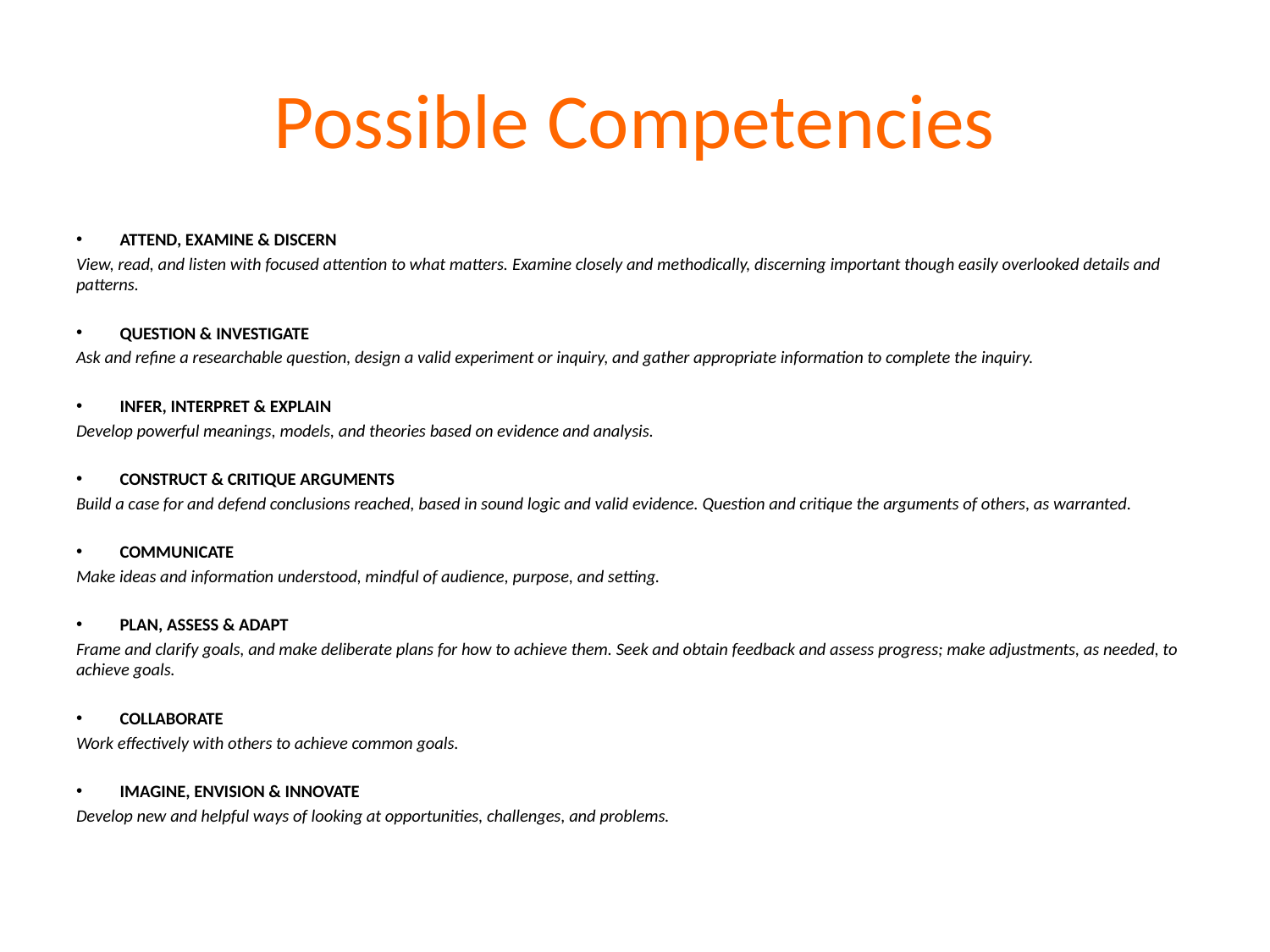

# Possible Competencies
ATTEND, EXAMINE & DISCERN
View, read, and listen with focused attention to what matters. Examine closely and methodically, discerning important though easily overlooked details and patterns.

QUESTION & INVESTIGATE
Ask and refine a researchable question, design a valid experiment or inquiry, and gather appropriate information to complete the inquiry.

INFER, INTERPRET & EXPLAIN
Develop powerful meanings, models, and theories based on evidence and analysis.

CONSTRUCT & CRITIQUE ARGUMENTS
Build a case for and defend conclusions reached, based in sound logic and valid evidence. Question and critique the arguments of others, as warranted.

COMMUNICATE
Make ideas and information understood, mindful of audience, purpose, and setting.

PLAN, ASSESS & ADAPT
Frame and clarify goals, and make deliberate plans for how to achieve them. Seek and obtain feedback and assess progress; make adjustments, as needed, to achieve goals.

COLLABORATE
Work effectively with others to achieve common goals.

IMAGINE, ENVISION & INNOVATE
Develop new and helpful ways of looking at opportunities, challenges, and problems.